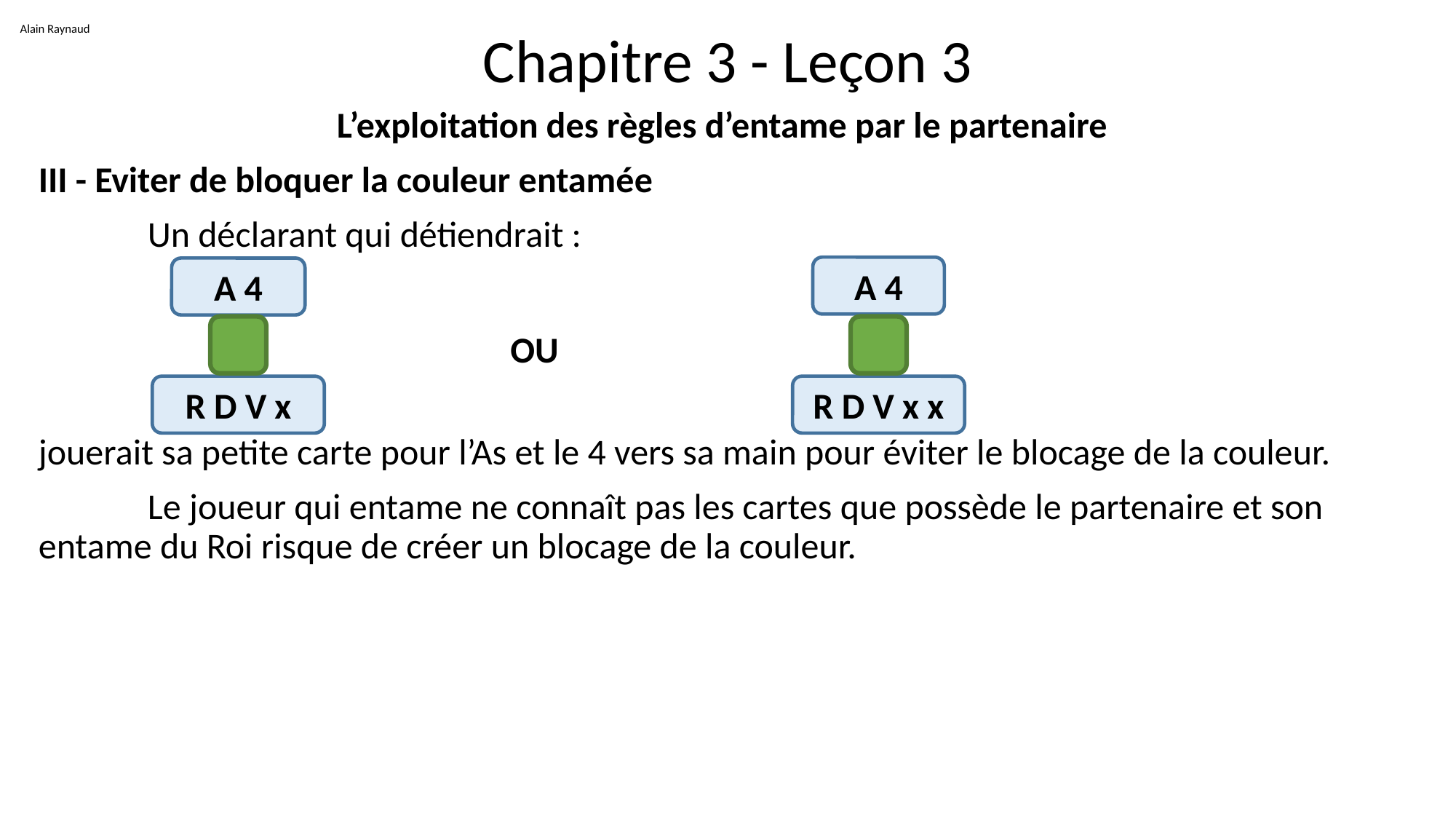

Alain Raynaud
# Chapitre 3 - Leçon 3
L’exploitation des règles d’entame par le partenaire
III - Eviter de bloquer la couleur entamée
	Un déclarant qui détiendrait :

jouerait sa petite carte pour l’As et le 4 vers sa main pour éviter le blocage de la couleur.
	Le joueur qui entame ne connaît pas les cartes que possède le partenaire et son entame du Roi risque de créer un blocage de la couleur.
A 4

R D V x x
A 4

R D V x
OU